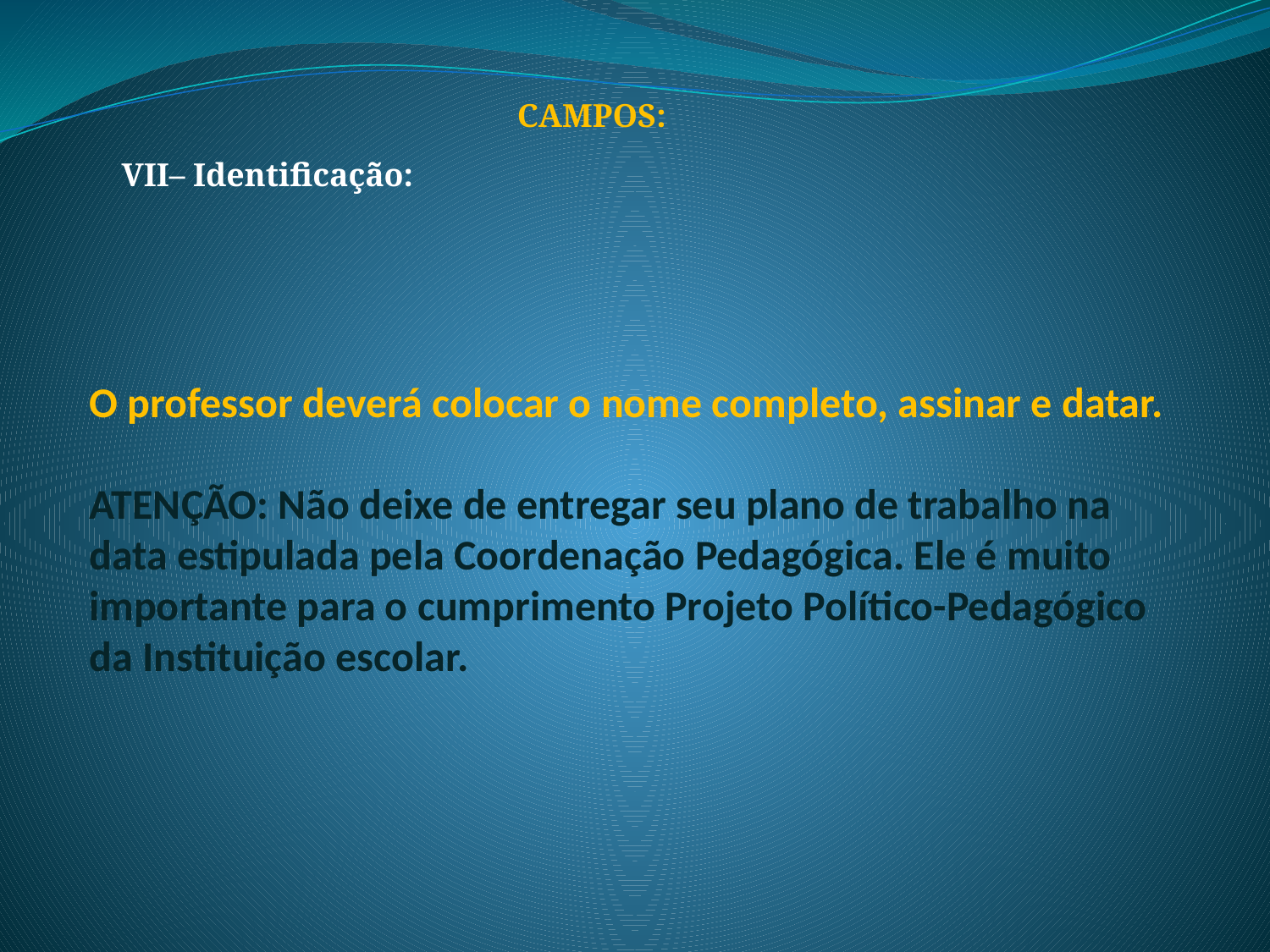

CAMPOS:
VII– Identificação:
# O professor deverá colocar o nome completo, assinar e datar. ATENÇÃO: Não deixe de entregar seu plano de trabalho na data estipulada pela Coordenação Pedagógica. Ele é muito importante para o cumprimento Projeto Político-Pedagógico da Instituição escolar.